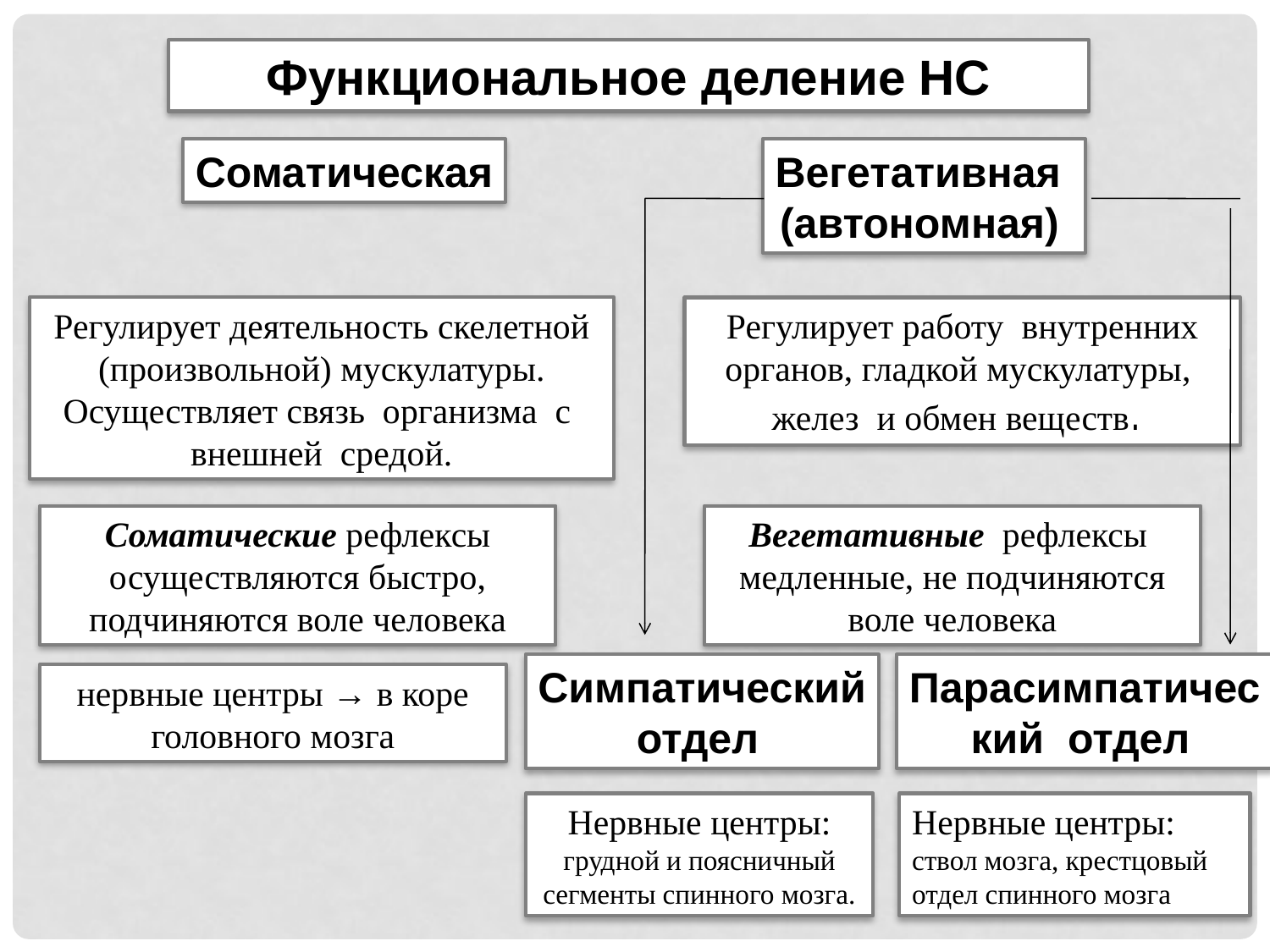

Функциональное деление НС
Соматическая
Вегетативная
(автономная)
Регулирует деятельность скелетной (произвольной) мускулатуры.
Осуществляет связь  организма  с  внешней  средой.
Регулирует работу  внутренних органов, гладкой мускулатуры,  желез  и обмен веществ.
Соматические рефлексы осуществляются быстро, подчиняются воле человека
Вегетативные  рефлексы  медленные, не подчиняются воле человека
Симпатический
отдел
Парасимпатичес
кий  отдел
нервные центры → в коре головного мозга
Нервные центры: грудной и поясничный сегменты спинного мозга.
Нервные центры: ствол мозга, крестцовый отдел спинного мозга
38